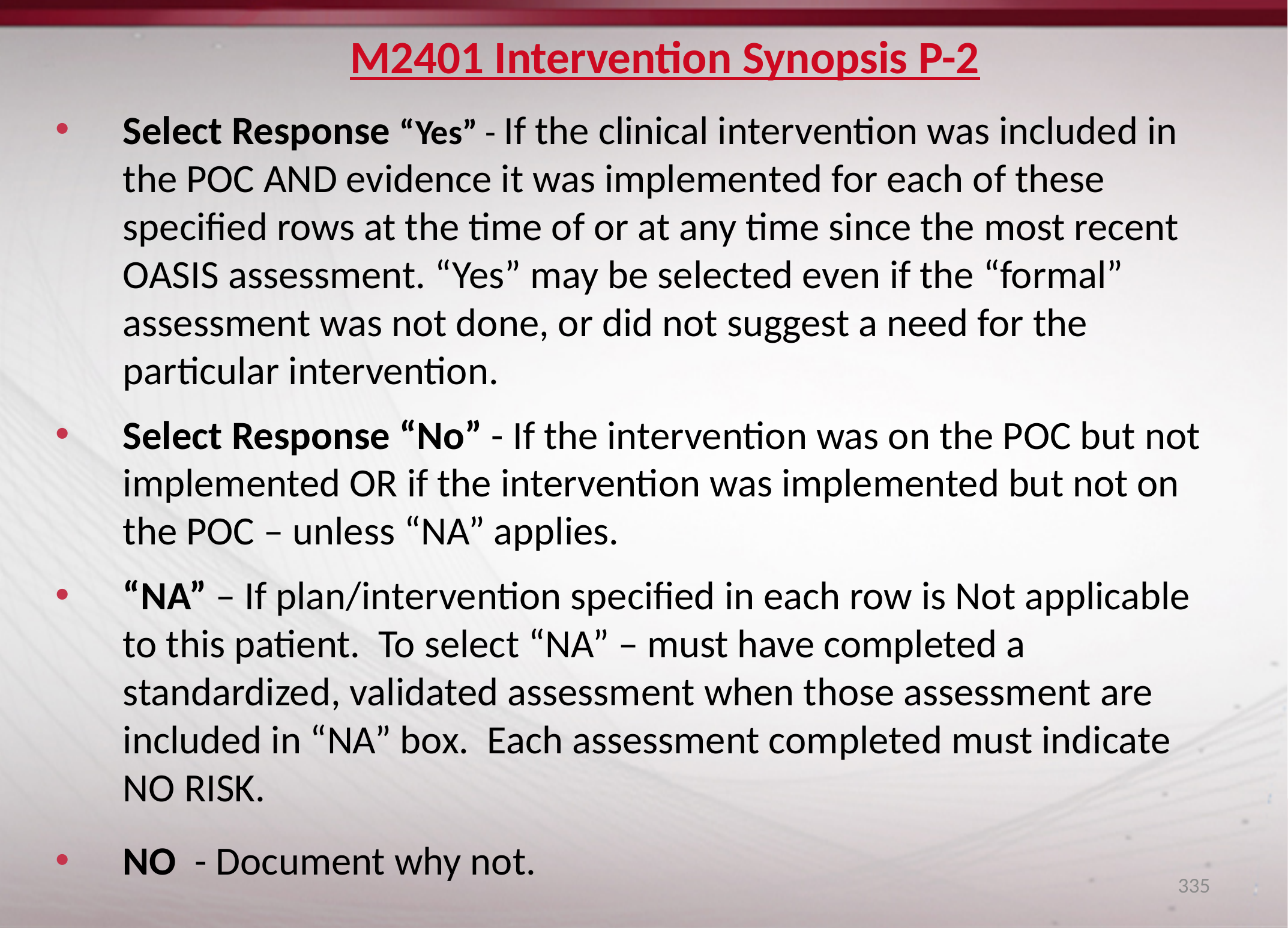

# M2401 Intervention Synopsis P-2

Select Response “Yes” - If the clinical intervention was included in the POC AND evidence it was implemented for each of these specified rows at the time of or at any time since the most recent OASIS assessment. “Yes” may be selected even if the “formal” assessment was not done, or did not suggest a need for the particular intervention.

Select Response “No” - If the intervention was on the POC but not implemented OR if the intervention was implemented but not on the POC – unless “NA” applies.

“NA” – If plan/intervention specified in each row is Not applicable to this patient.  To select “NA” – must have completed a standardized, validated assessment when those assessment are included in “NA” box.  Each assessment completed must indicate NO RISK.

NO  - Document why not.
335